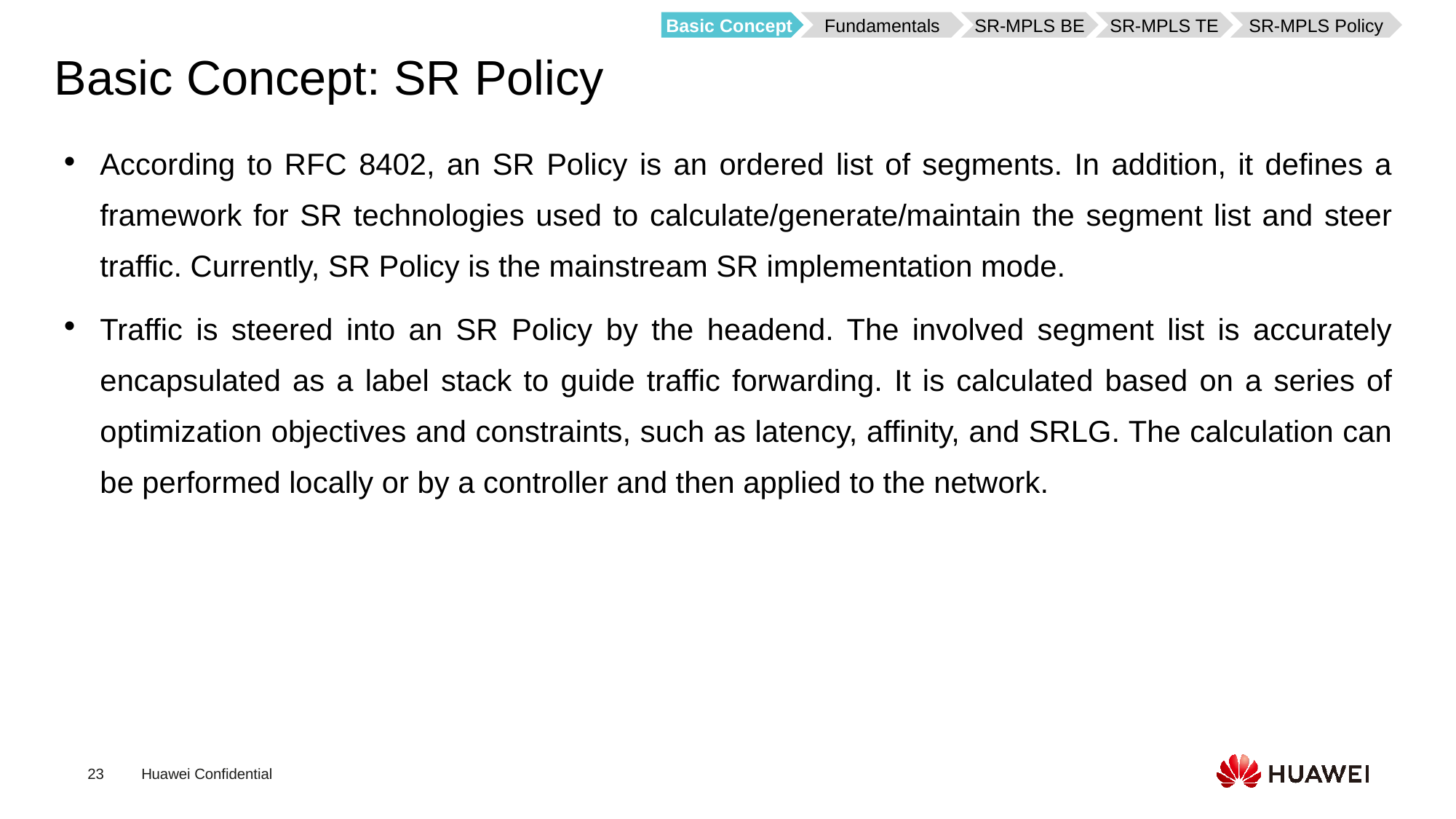

Basic Concept
Fundamentals
SR-MPLS BE
SR-MPLS TE
SR-MPLS Policy
# Basic Concept: SR Policy
According to RFC 8402, an SR Policy is an ordered list of segments. In addition, it defines a framework for SR technologies used to calculate/generate/maintain the segment list and steer traffic. Currently, SR Policy is the mainstream SR implementation mode.
Traffic is steered into an SR Policy by the headend. The involved segment list is accurately encapsulated as a label stack to guide traffic forwarding. It is calculated based on a series of optimization objectives and constraints, such as latency, affinity, and SRLG. The calculation can be performed locally or by a controller and then applied to the network.